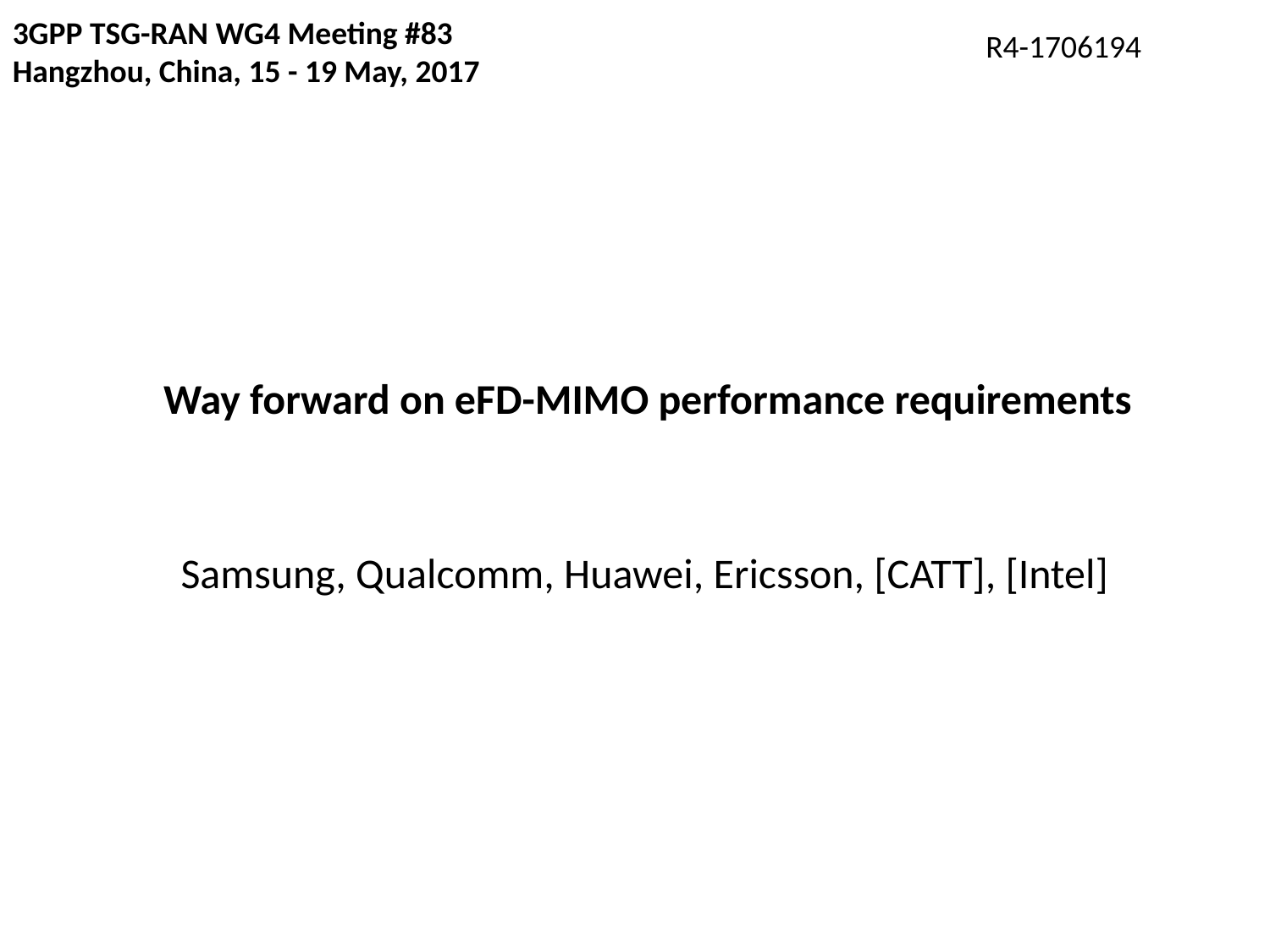

3GPP TSG-RAN WG4 Meeting #83                                         Hangzhou, China, 15 - 19 May, 2017
R4-1706194
# Way forward on eFD-MIMO performance requirements
Samsung, Qualcomm, Huawei, Ericsson, [CATT], [Intel]